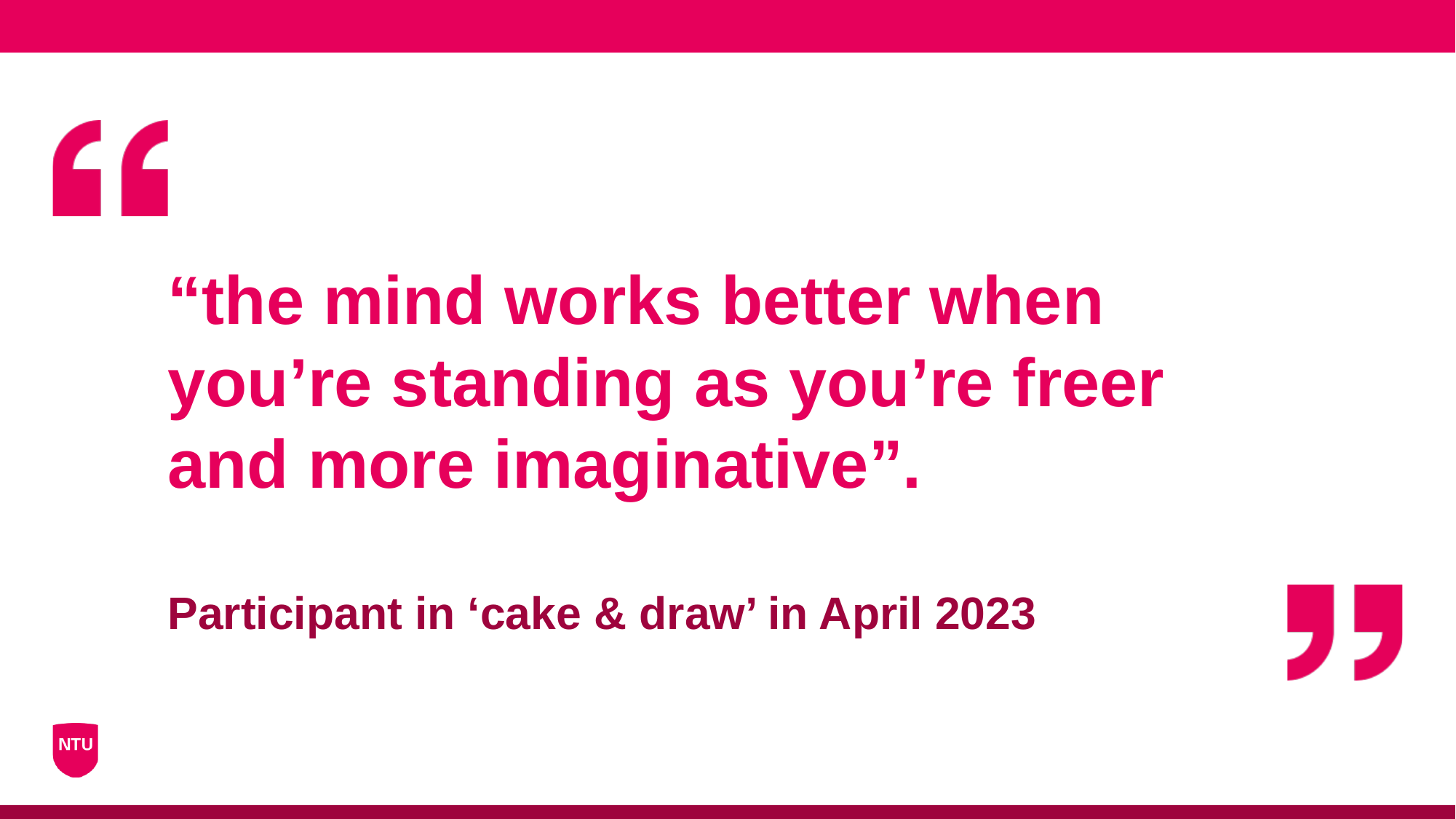

# “the mind works better when you’re standing as you’re freer and more imaginative”.
Participant in ‘cake & draw’ in April 2023